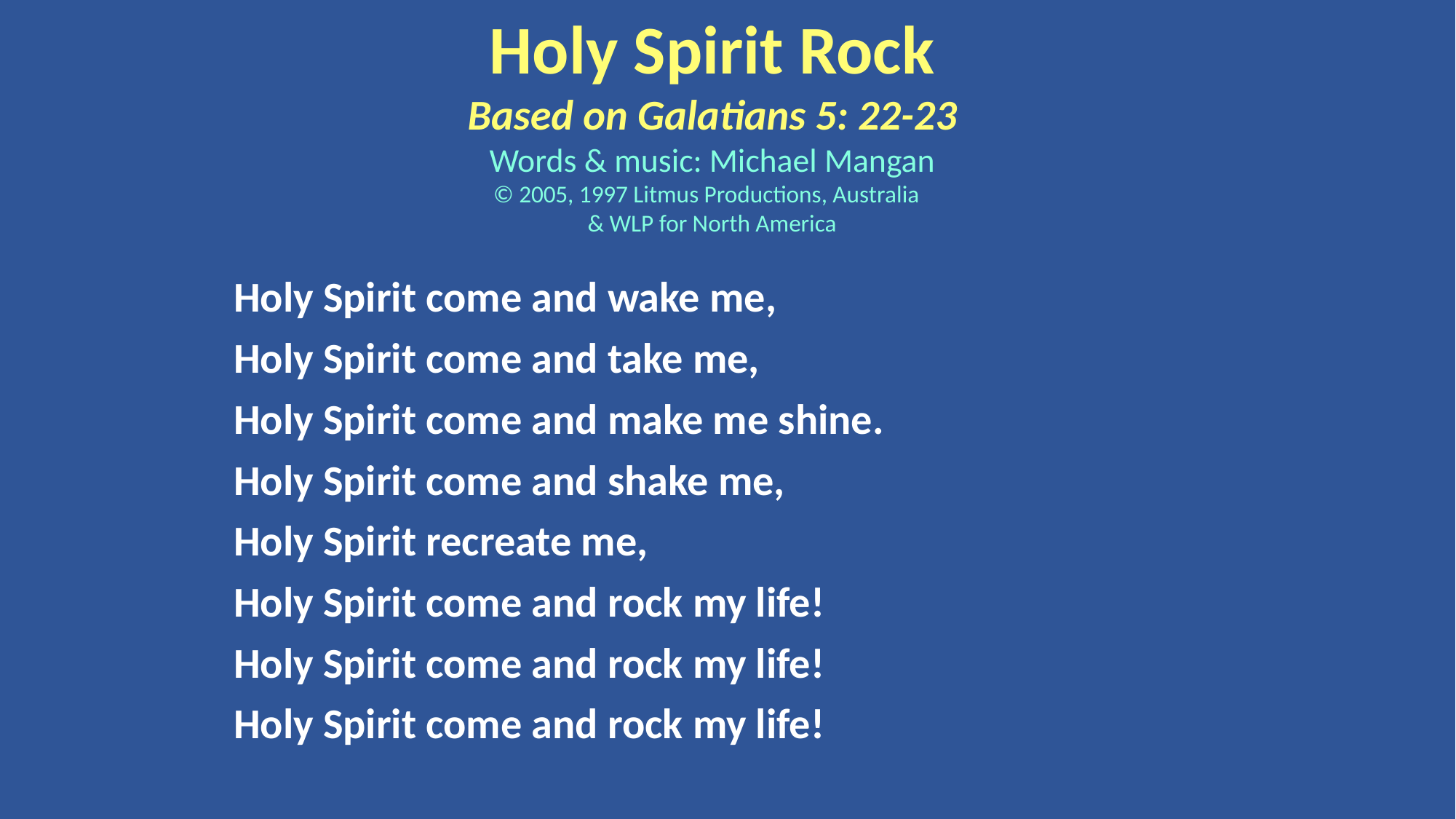

Holy Spirit Rock
Based on Galatians 5: 22-23
Words & music: Michael Mangan
© 2005, 1997 Litmus Productions, Australia
& WLP for North America
Holy Spirit come and wake me,
Holy Spirit come and take me,
Holy Spirit come and make me shine.
Holy Spirit come and shake me,
Holy Spirit recreate me,
Holy Spirit come and rock my life!
Holy Spirit come and rock my life!
Holy Spirit come and rock my life!